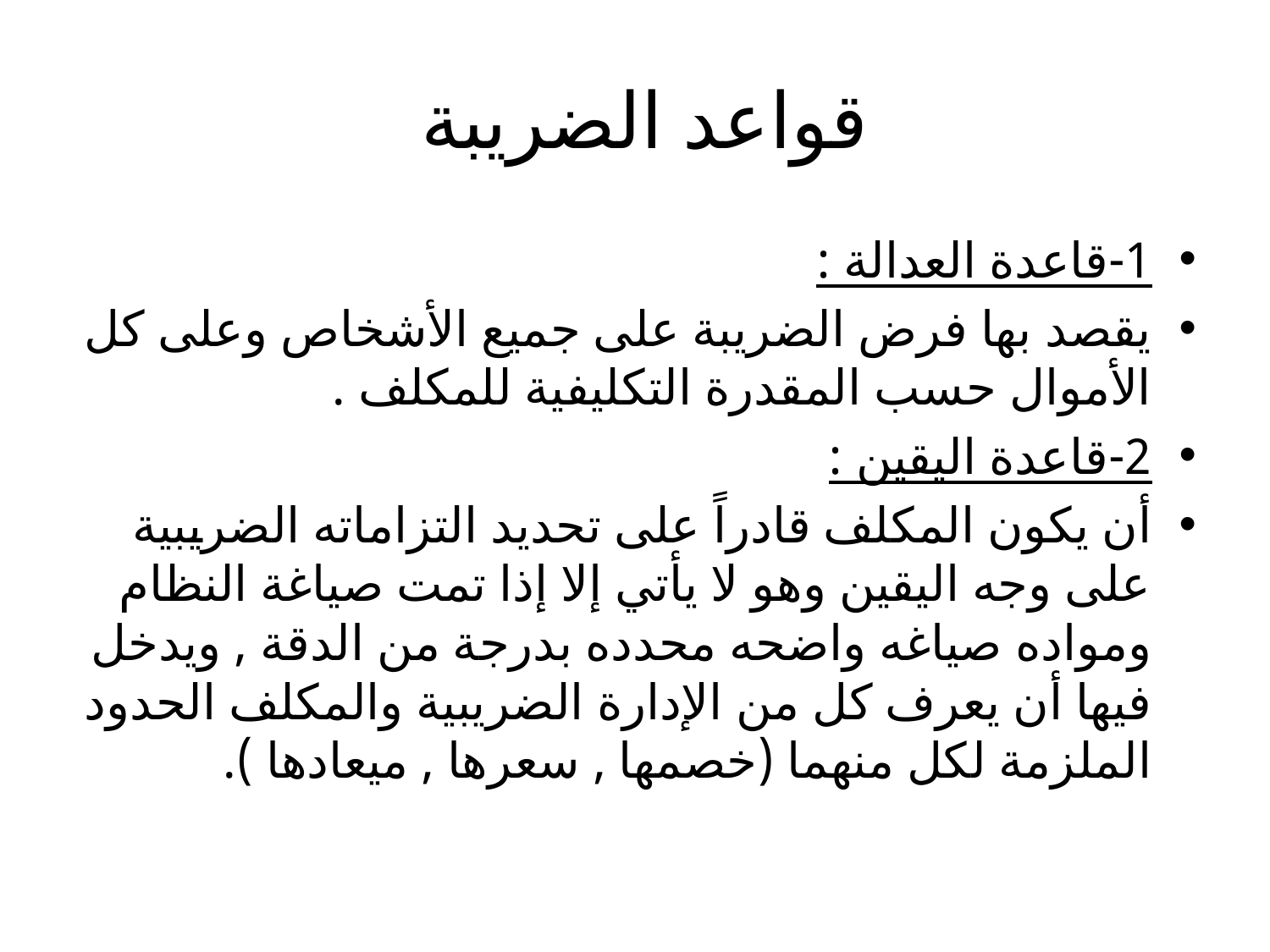

# قواعد الضريبة
1-قاعدة العدالة :
يقصد بها فرض الضريبة على جميع الأشخاص وعلى كل الأموال حسب المقدرة التكليفية للمكلف .
2-قاعدة اليقين :
أن يكون المكلف قادراً على تحديد التزاماته الضريبية على وجه اليقين وهو لا يأتي إلا إذا تمت صياغة النظام ومواده صياغه واضحه محدده بدرجة من الدقة , ويدخل فيها أن يعرف كل من الإدارة الضريبية والمكلف الحدود الملزمة لكل منهما (خصمها , سعرها , ميعادها ).